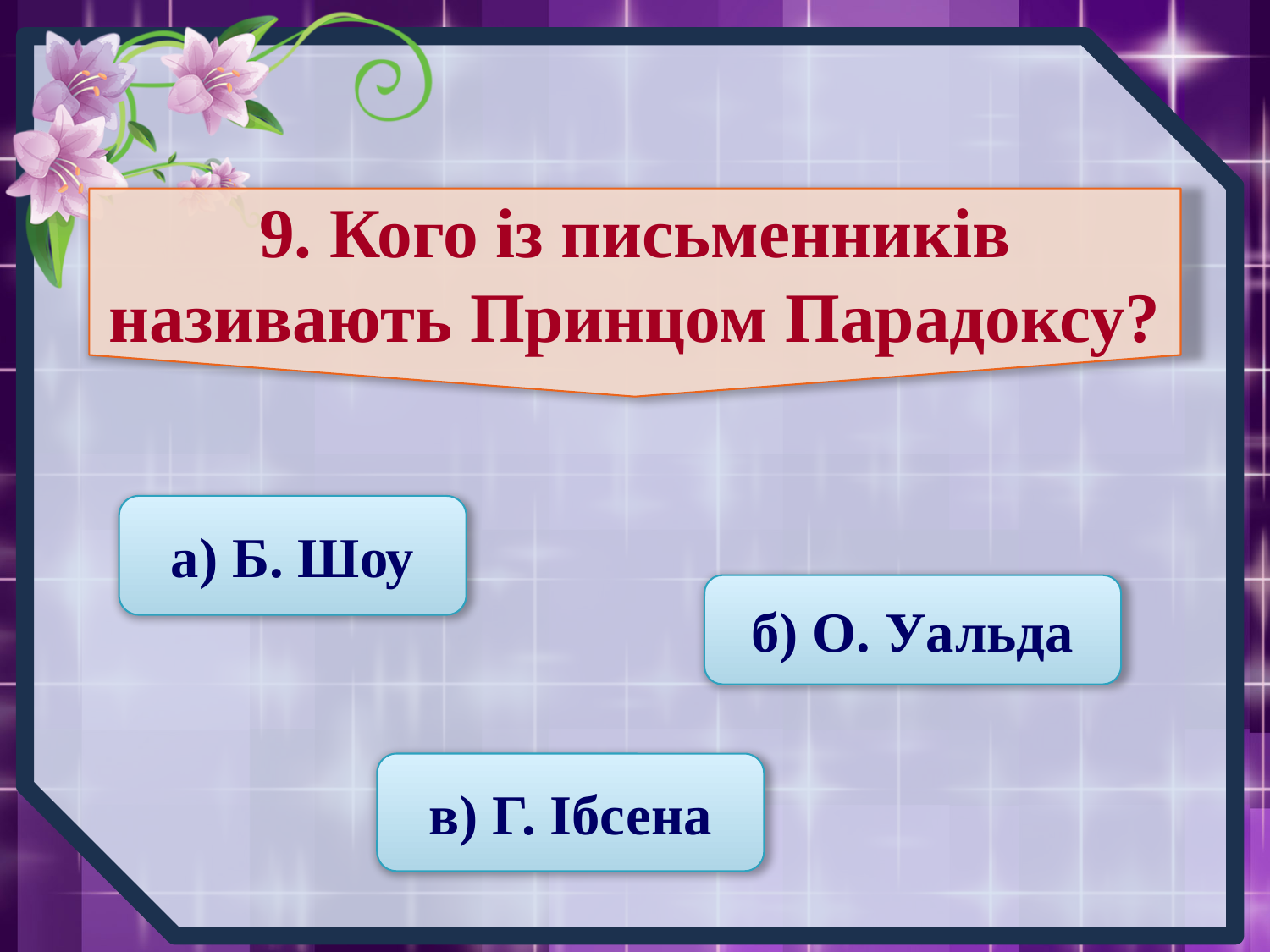

9. Кого із письменників називають Принцом Парадоксу?

а) Б. Шоу
б) О. Уальда
в) Г. Ібсена